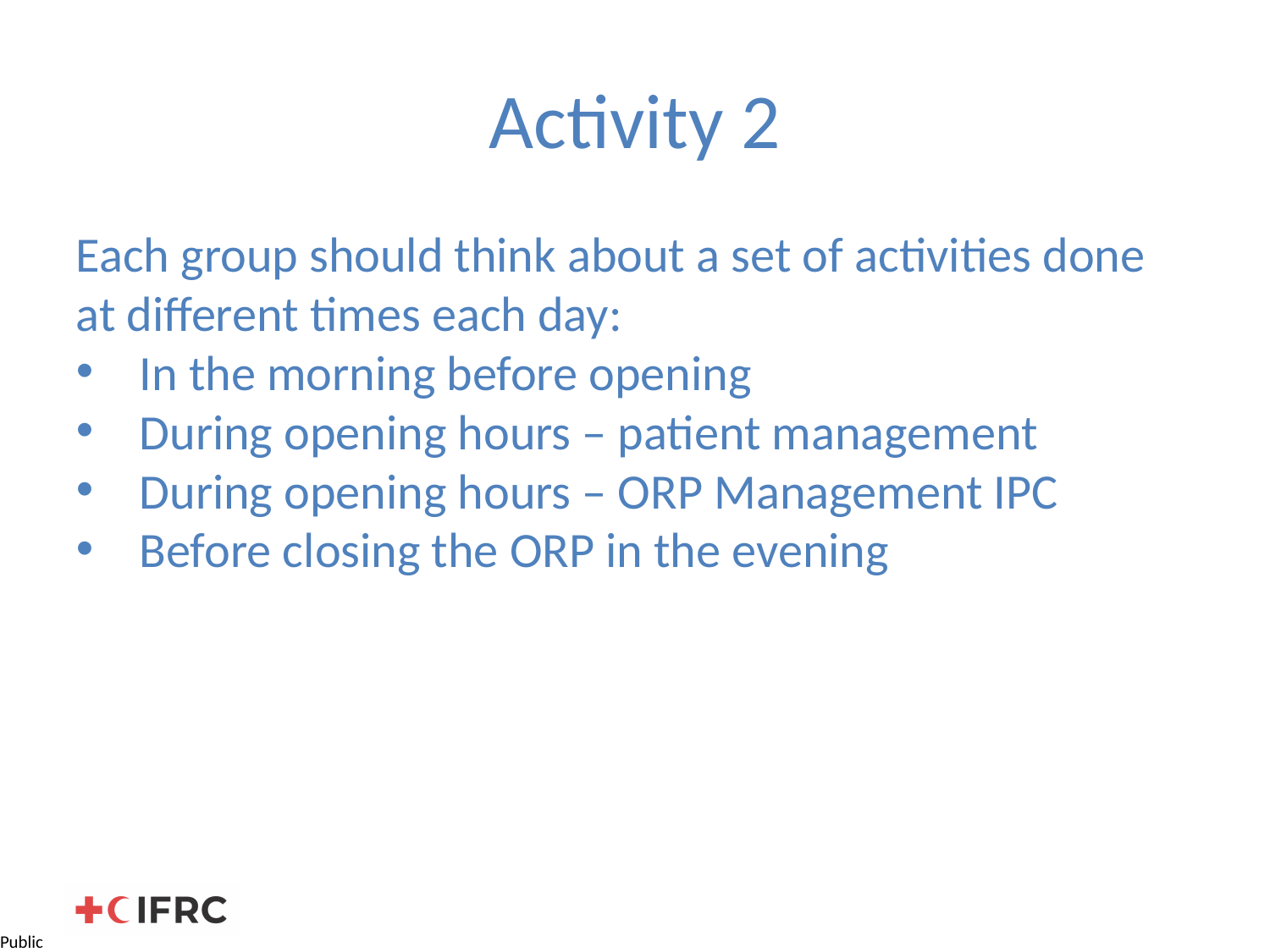

# Activity 2
Each group should think about a set of activities done at different times each day:
In the morning before opening
During opening hours – patient management
During opening hours – ORP Management IPC
Before closing the ORP in the evening